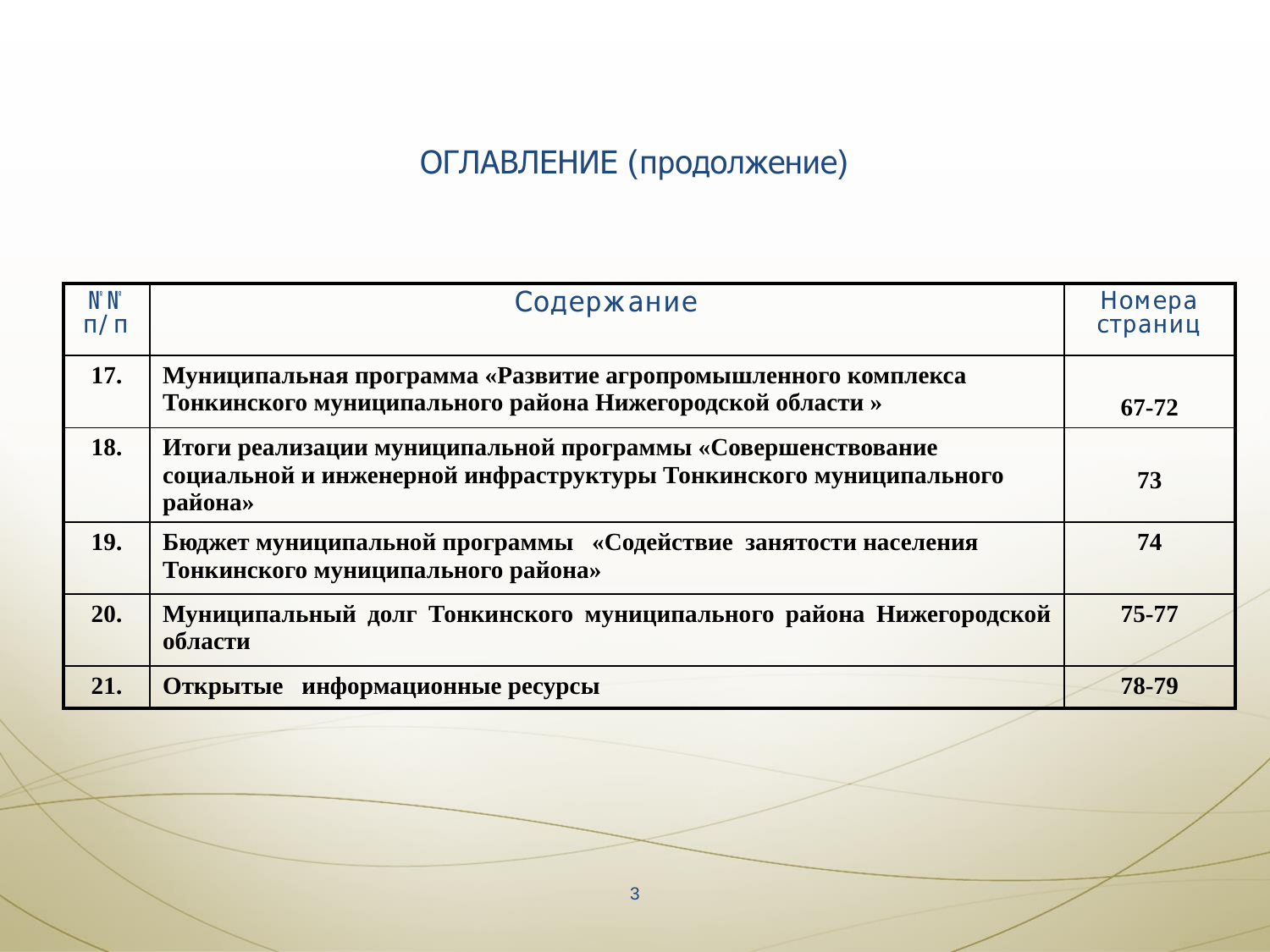

ОГЛАВЛЕНИЕ (продолжение)
| №№ п/п | Содержание | Номера страниц |
| --- | --- | --- |
| 17. | Муниципальная программа «Развитие агропромышленного комплекса Тонкинского муниципального района Нижегородской области » | 67-72 |
| 18. | Итоги реализации муниципальной программы «Совершенствование социальной и инженерной инфраструктуры Тонкинского муниципального района» | 73 |
| 19. | Бюджет муниципальной программы «Содействие занятости населения Тонкинского муниципального района» | 74 |
| 20. | Муниципальный долг Тонкинского муниципального района Нижегородской области | 75-77 |
| 21. | Открытые информационные ресурсы | 78-79 |
3